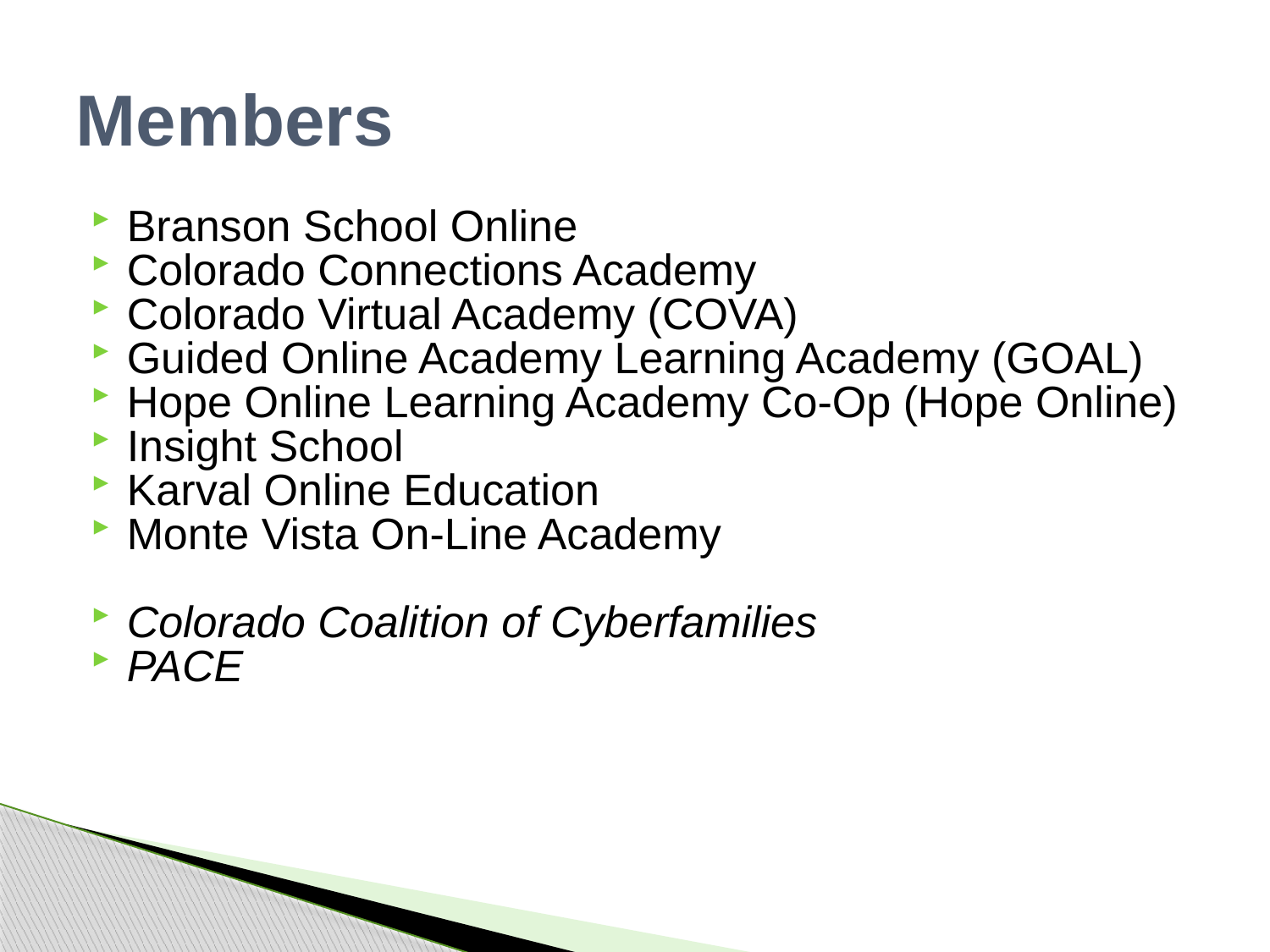

# Members
Branson School Online
Colorado Connections Academy
Colorado Virtual Academy (COVA)
Guided Online Academy Learning Academy (GOAL)
Hope Online Learning Academy Co-Op (Hope Online)
Insight School
Karval Online Education
Monte Vista On-Line Academy

Colorado Coalition of Cyberfamilies
PACE